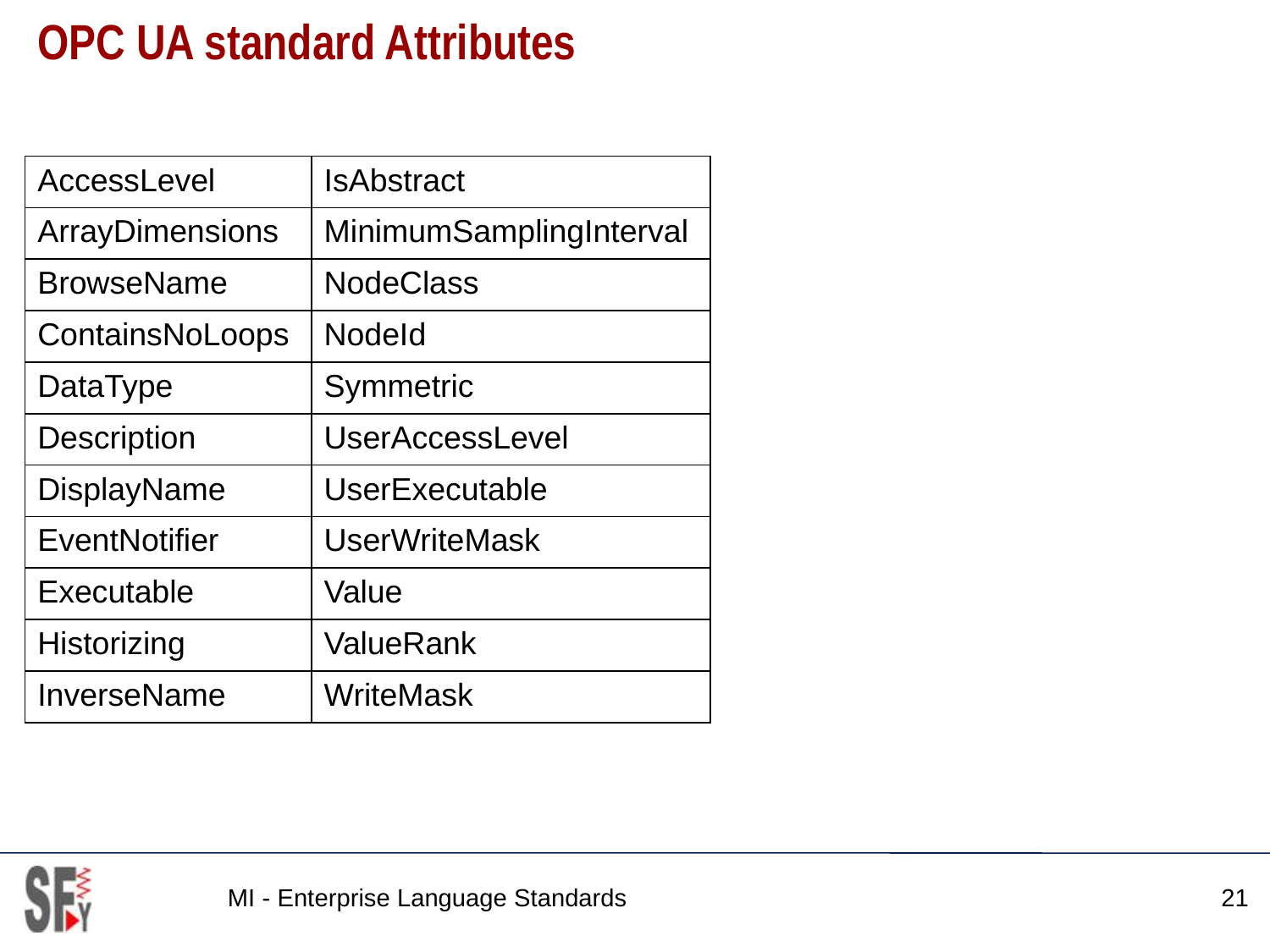

# OPC UA standard Attributes
| AccessLevel | IsAbstract |
| --- | --- |
| ArrayDimensions | MinimumSamplingInterval |
| BrowseName | NodeClass |
| ContainsNoLoops | NodeId |
| DataType | Symmetric |
| Description | UserAccessLevel |
| DisplayName | UserExecutable |
| EventNotifier | UserWriteMask |
| Executable | Value |
| Historizing | ValueRank |
| InverseName | WriteMask |
MI - Enterprise Language Standards
21